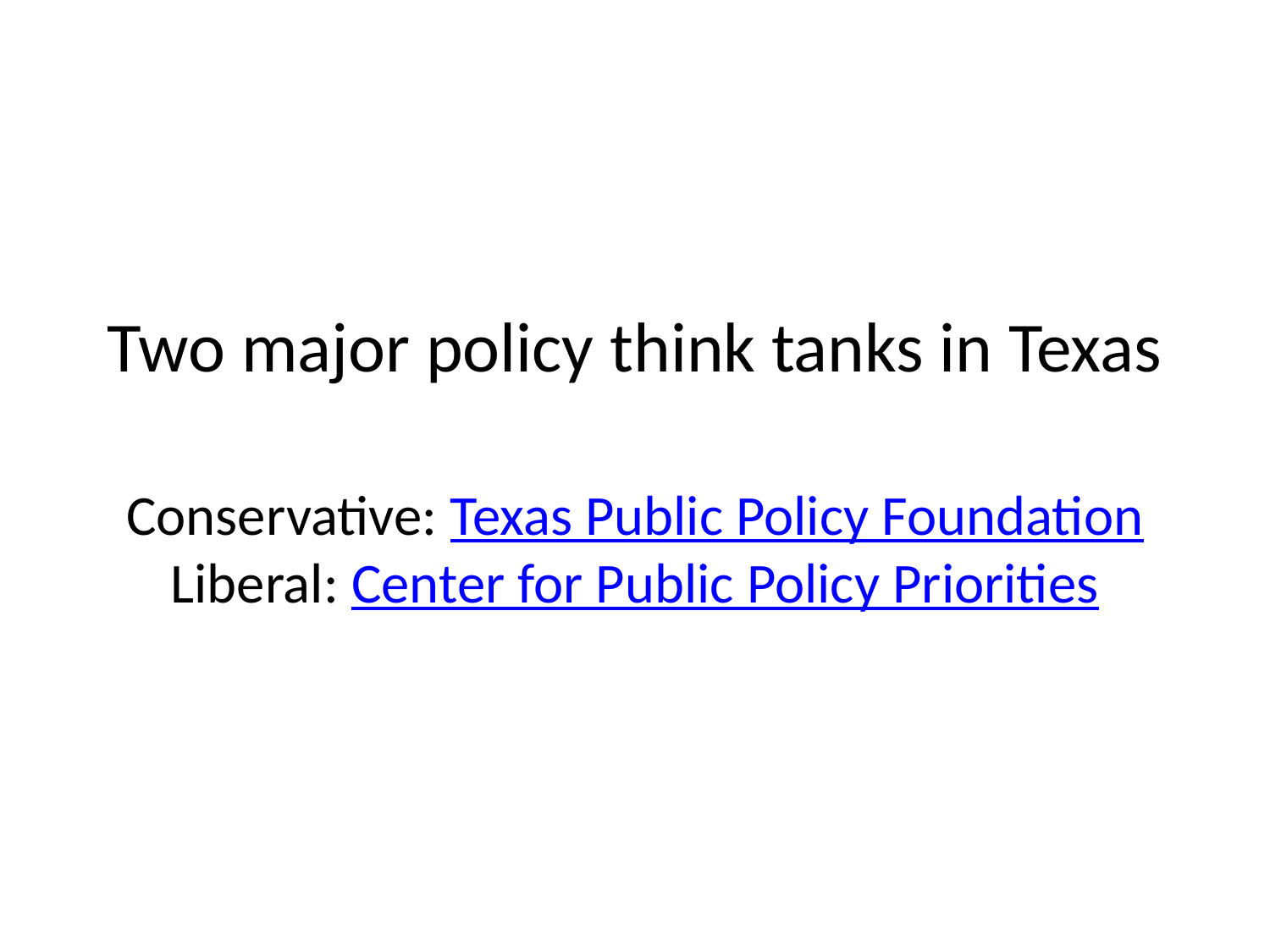

# Two major policy think tanks in Texas Conservative: Texas Public Policy Foundation Liberal: Center for Public Policy Priorities